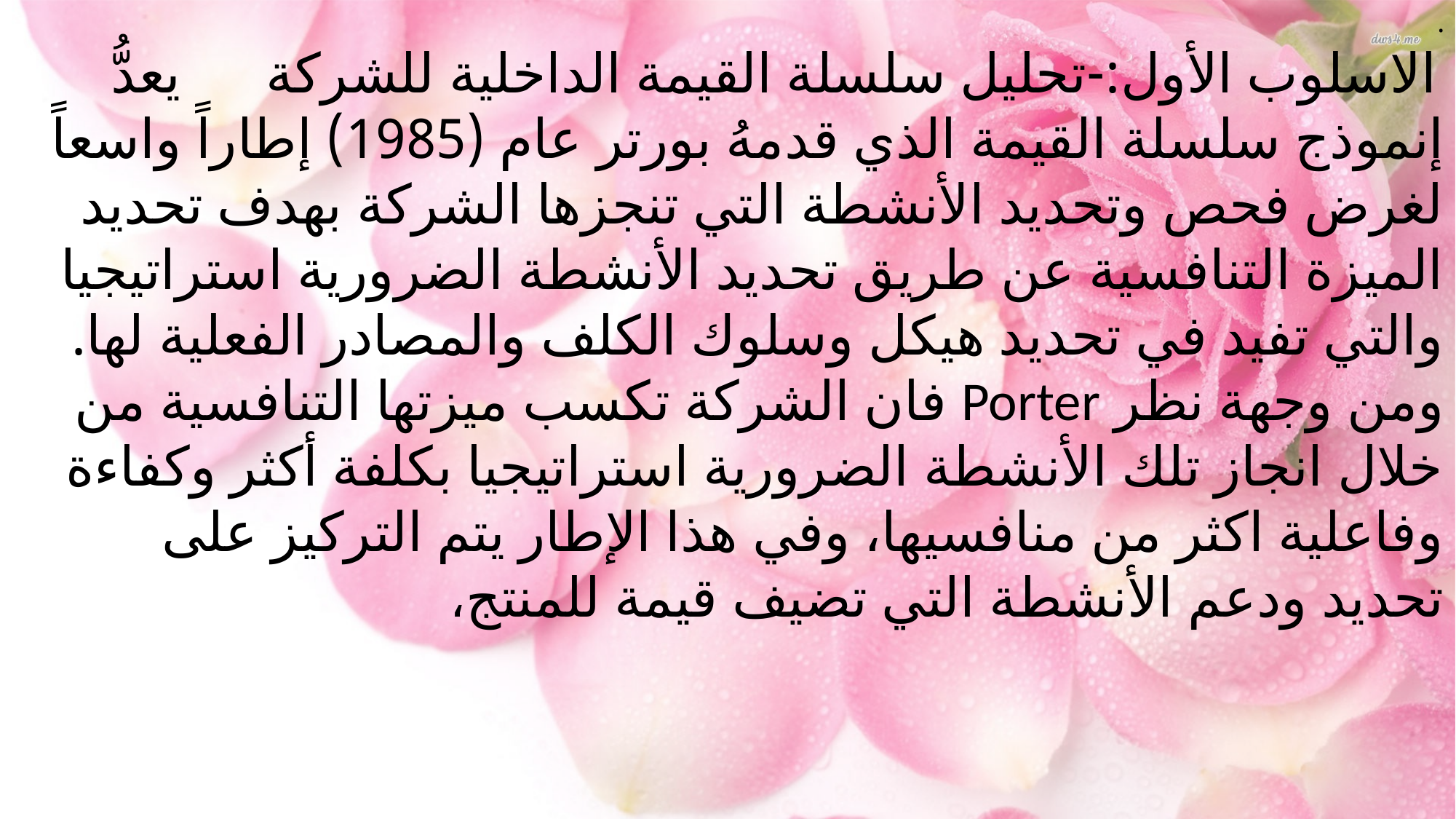

.
 الاسلوب الأول:-تحليل سلسلة القيمة الداخلية للشركة      يعدُّ إنموذج سلسلة القيمة الذي قدمهُ بورتر عام (1985) إطاراً واسعاً لغرض فحص وتحديد الأنشطة التي تنجزها الشركة بهدف تحديد الميزة التنافسية عن طريق تحديد الأنشطة الضرورية استراتيجيا والتي تفيد في تحديد هيكل وسلوك الكلف والمصادر الفعلية لها. ومن وجهة نظر Porter فان الشركة تكسب ميزتها التنافسية من خلال انجاز تلك الأنشطة الضرورية استراتيجيا بكلفة أكثر وكفاءة وفاعلية اكثر من منافسيها، وفي هذا الإطار يتم التركيز على تحديد ودعم الأنشطة التي تضيف قيمة للمنتج،